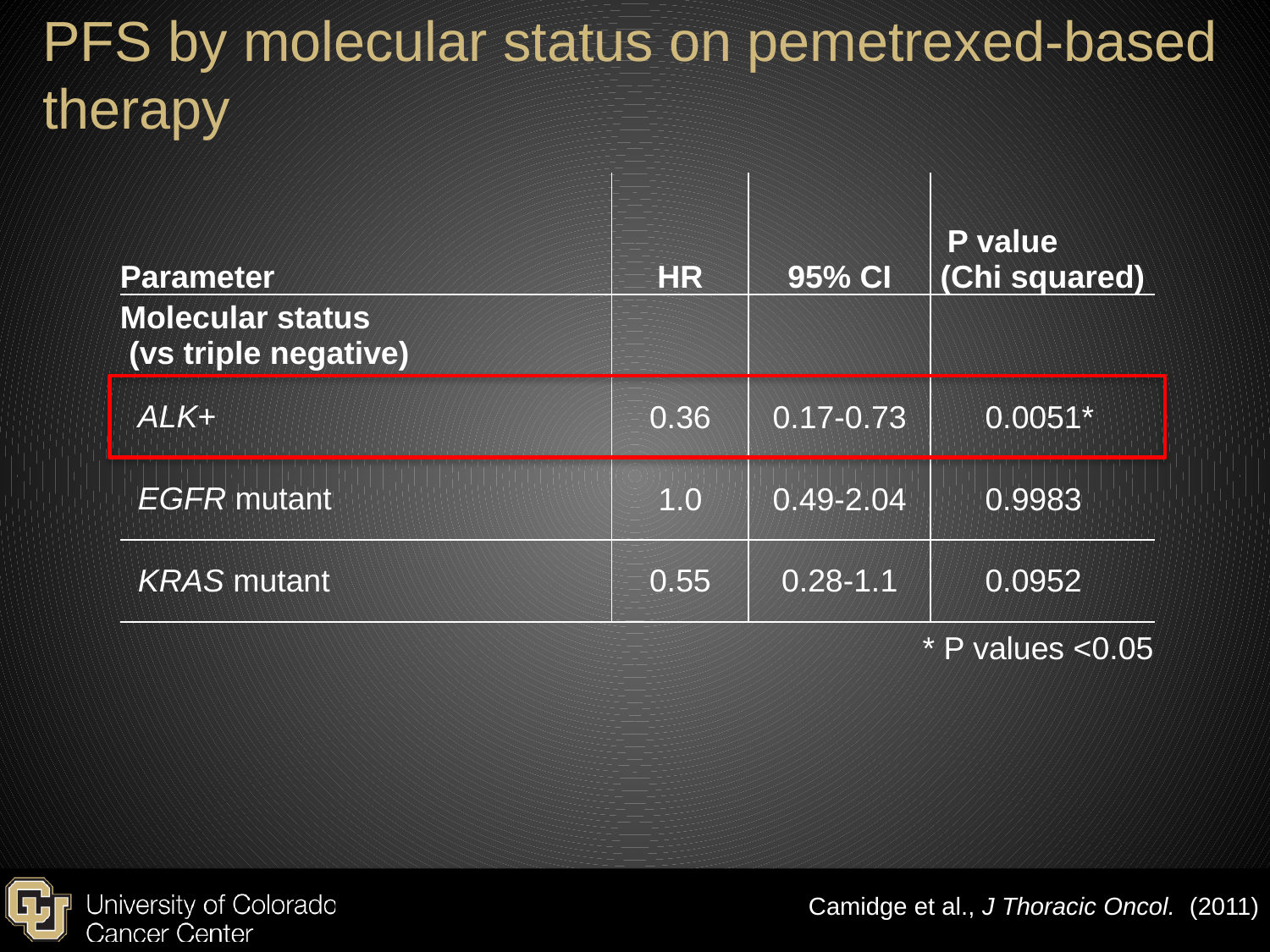

# PFS by molecular status on pemetrexed-based therapy
| Parameter | HR | 95% CI | P value (Chi squared) |
| --- | --- | --- | --- |
| Molecular status (vs triple negative) |  |  |  |
| ALK+ | 0.36 | 0.17-0.73 | 0.0051\* |
| EGFR mutant | 1.0 | 0.49-2.04 | 0.9983 |
| KRAS mutant | 0.55 | 0.28-1.1 | 0.0952 |
| \* P values <0.05 |  |  |  |

Camidge et al., J Thoracic Oncol.  (2011)